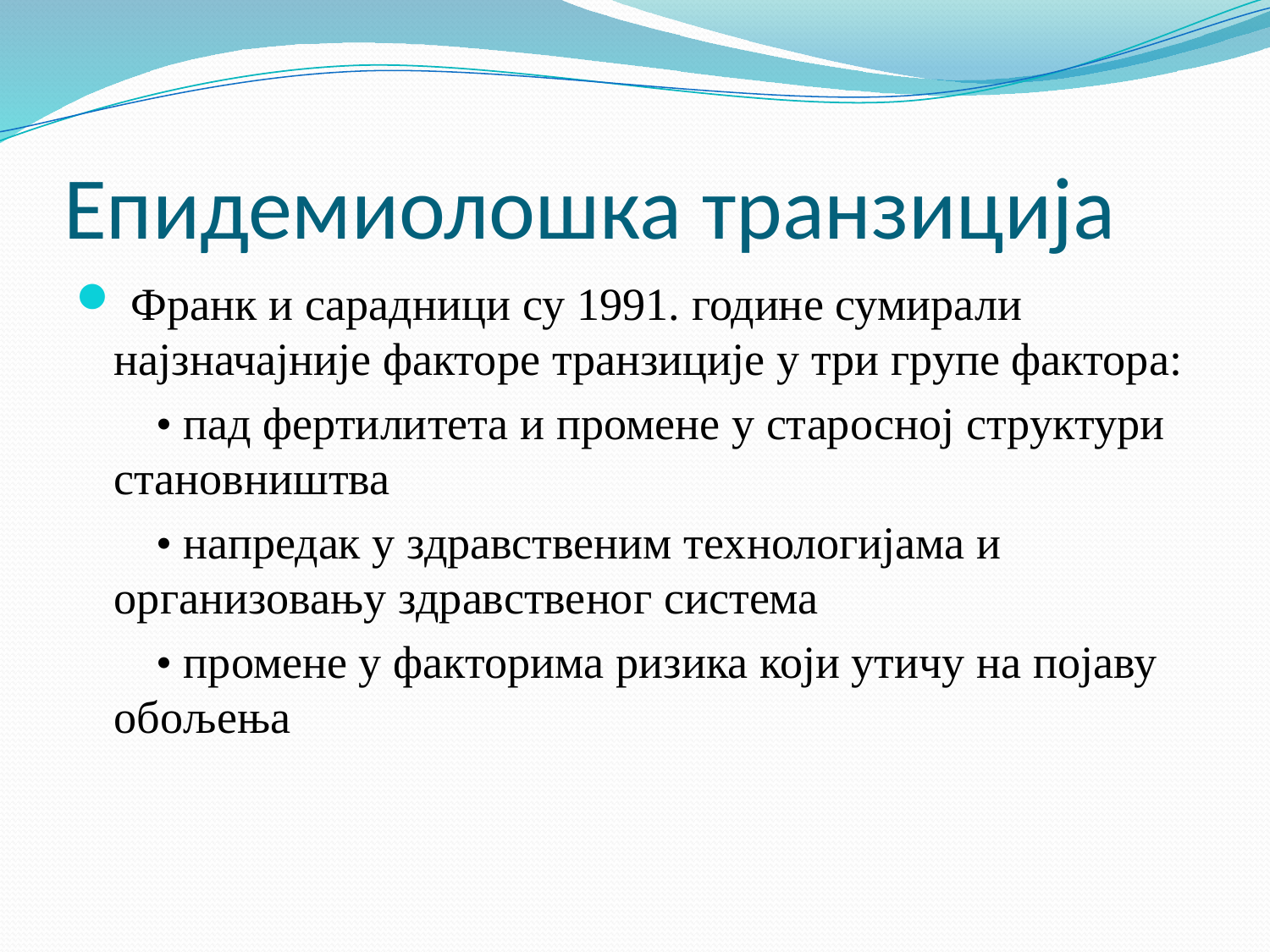

# Епидемиолошка транзиција
 Франк и сарадници су 1991. године сумирали најзначајније факторе транзиције у три групе фактора:
       • пад фертилитета и промене у старосној структури становништва
       • напредак у здравственим технологијама и организовању здравственог система
       • промене у факторима ризика који утичу на појаву обољења